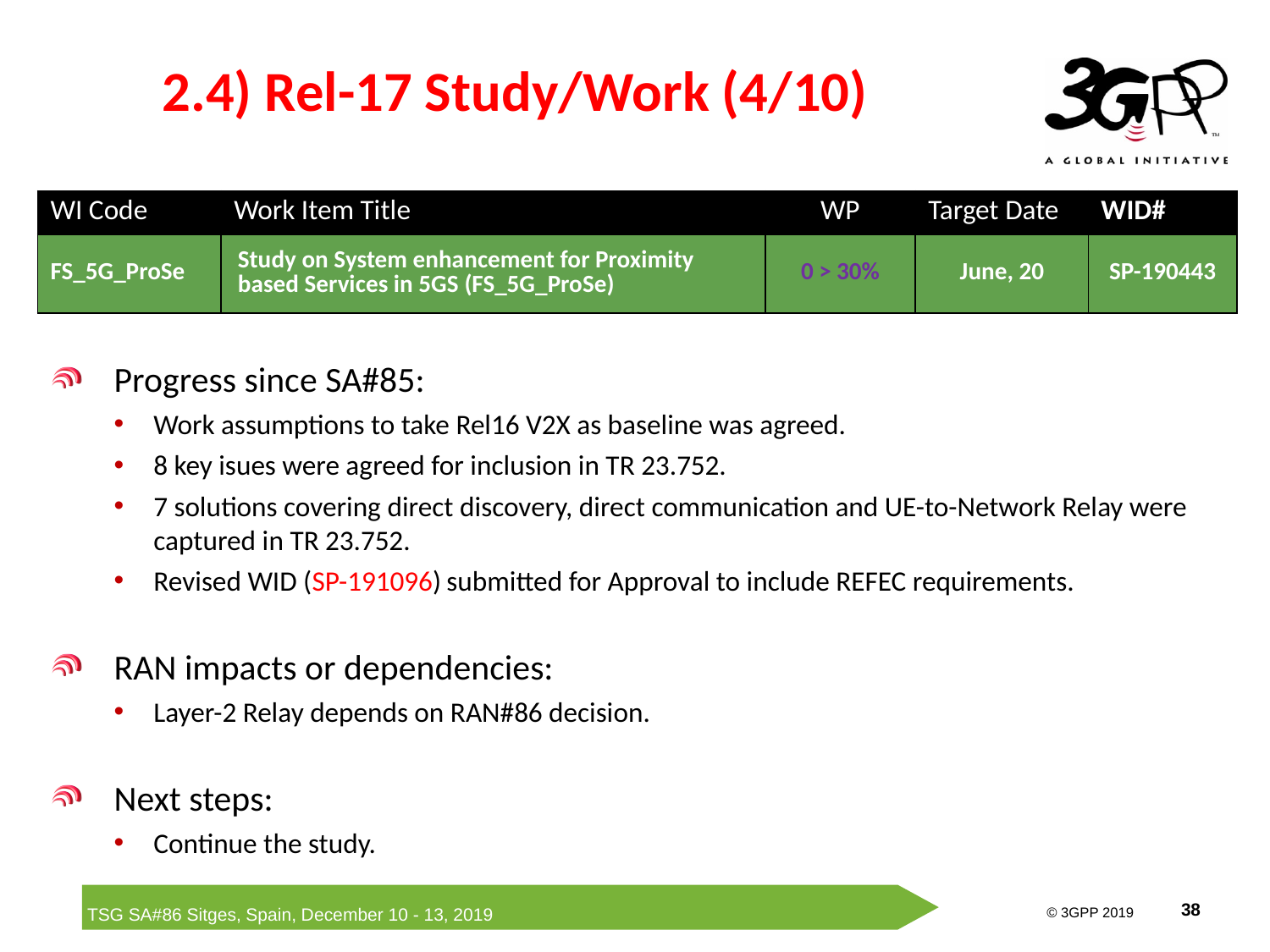

# 2.4) Rel-17 Study/Work (4/10)
| WI Code | Work Item Title | WP | Target Date | WID# |
| --- | --- | --- | --- | --- |
| FS\_5G\_ProSe | Study on System enhancement for Proximity based Services in 5GS (FS\_5G\_ProSe) | 0 > 30% | June, 20 | SP-190443 |
Progress since SA#85:
Work assumptions to take Rel16 V2X as baseline was agreed.
8 key isues were agreed for inclusion in TR 23.752.
7 solutions covering direct discovery, direct communication and UE-to-Network Relay were captured in TR 23.752.
Revised WID (SP-191096) submitted for Approval to include REFEC requirements.

RAN impacts or dependencies:
Layer-2 Relay depends on RAN#86 decision.

Next steps:
Continue the study.